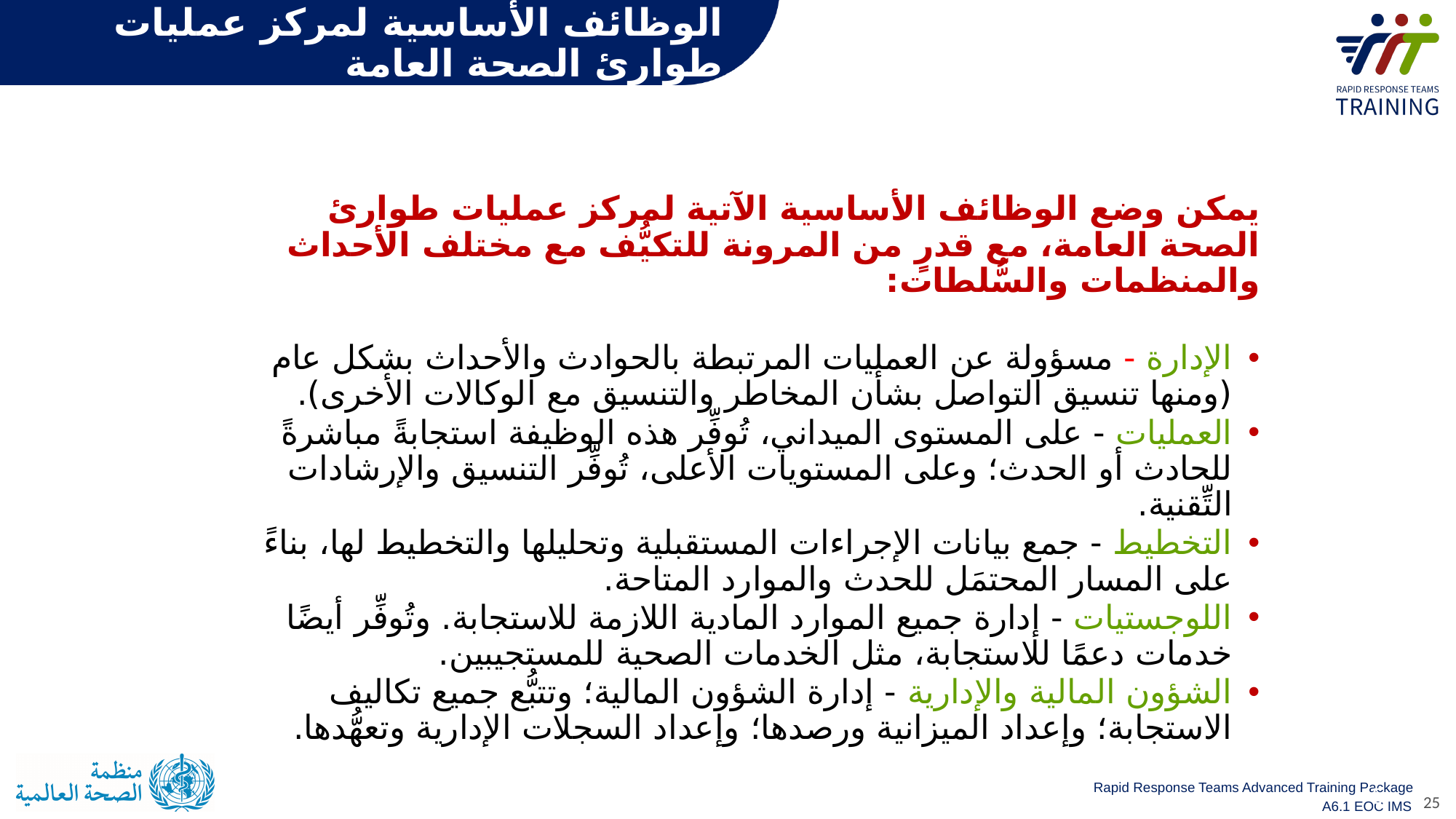

الوظائف الأساسية لمركز عمليات طوارئ الصحة العامة
يمكن وضع الوظائف الأساسية الآتية لمركز عمليات طوارئ الصحة العامة، مع قدرٍ من المرونة للتكيُّف مع مختلف الأحداث والمنظمات والسُّلطات:

الإدارة - مسؤولة عن العمليات المرتبطة بالحوادث والأحداث بشكل عام (ومنها تنسيق التواصل بشأن المخاطر والتنسيق مع الوكالات الأخرى).
العمليات - على المستوى الميداني، تُوفِّر هذه الوظيفة استجابةً مباشرةً للحادث أو الحدث؛ وعلى المستويات الأعلى، تُوفِّر التنسيق والإرشادات التِّقنية.
التخطيط - جمع بيانات الإجراءات المستقبلية وتحليلها والتخطيط لها، بناءً على المسار المحتمَل للحدث والموارد المتاحة.
اللوجستيات - إدارة جميع الموارد المادية اللازمة للاستجابة. وتُوفِّر أيضًا خدمات دعمًا للاستجابة، مثل الخدمات الصحية للمستجيبين.
الشؤون المالية والإدارية - إدارة الشؤون المالية؛ وتتبُّع جميع تكاليف الاستجابة؛ وإعداد الميزانية ورصدها؛ وإعداد السجلات الإدارية وتعهُّدها.
25